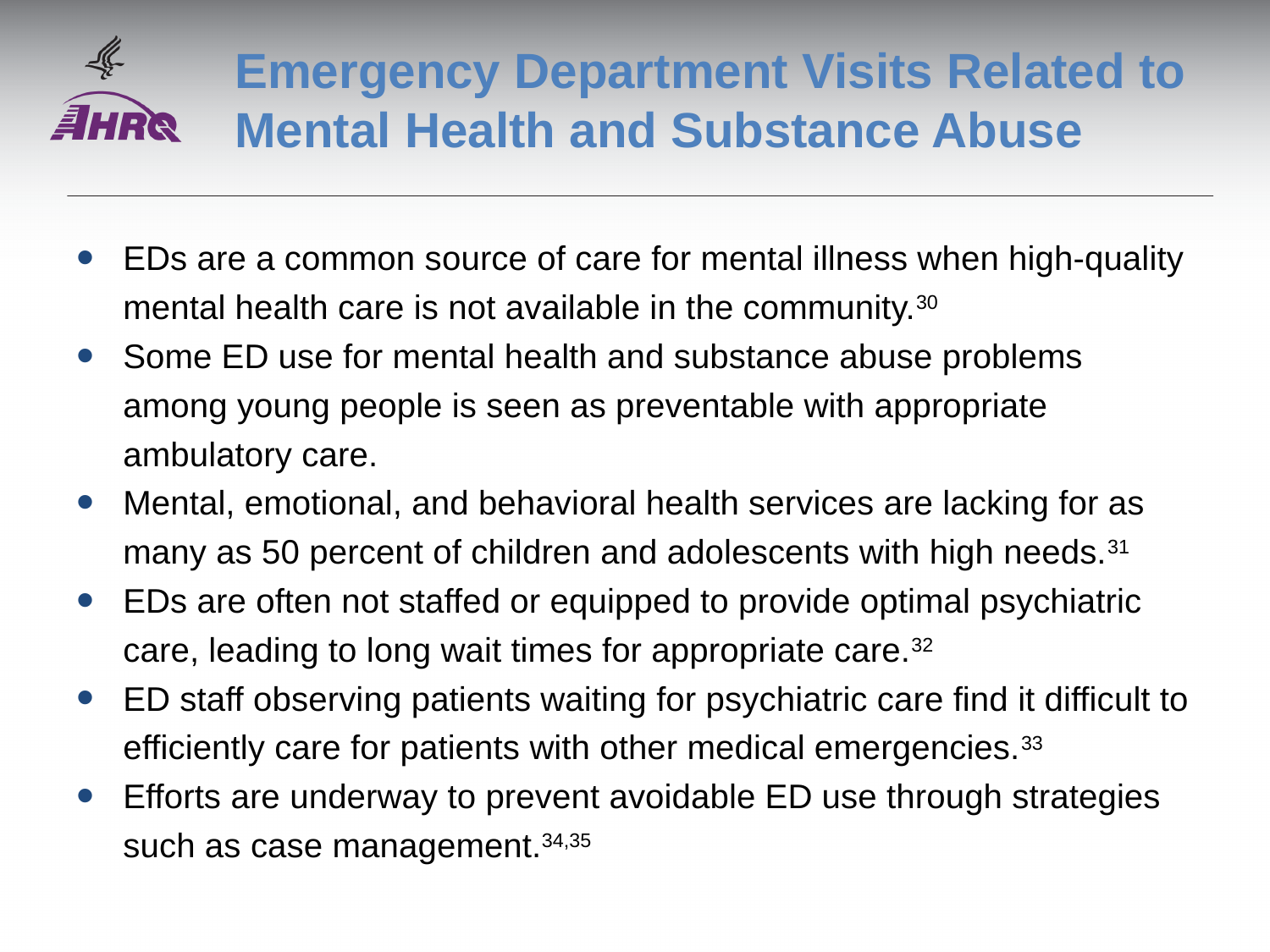

# Emergency Department Visits Related to Mental Health and Substance Abuse
EDs are a common source of care for mental illness when high-quality mental health care is not available in the community.30
Some ED use for mental health and substance abuse problems among young people is seen as preventable with appropriate ambulatory care.
Mental, emotional, and behavioral health services are lacking for as many as 50 percent of children and adolescents with high needs.31
EDs are often not staffed or equipped to provide optimal psychiatric care, leading to long wait times for appropriate care.32
ED staff observing patients waiting for psychiatric care find it difficult to efficiently care for patients with other medical emergencies.33
Efforts are underway to prevent avoidable ED use through strategies such as case management.34,35